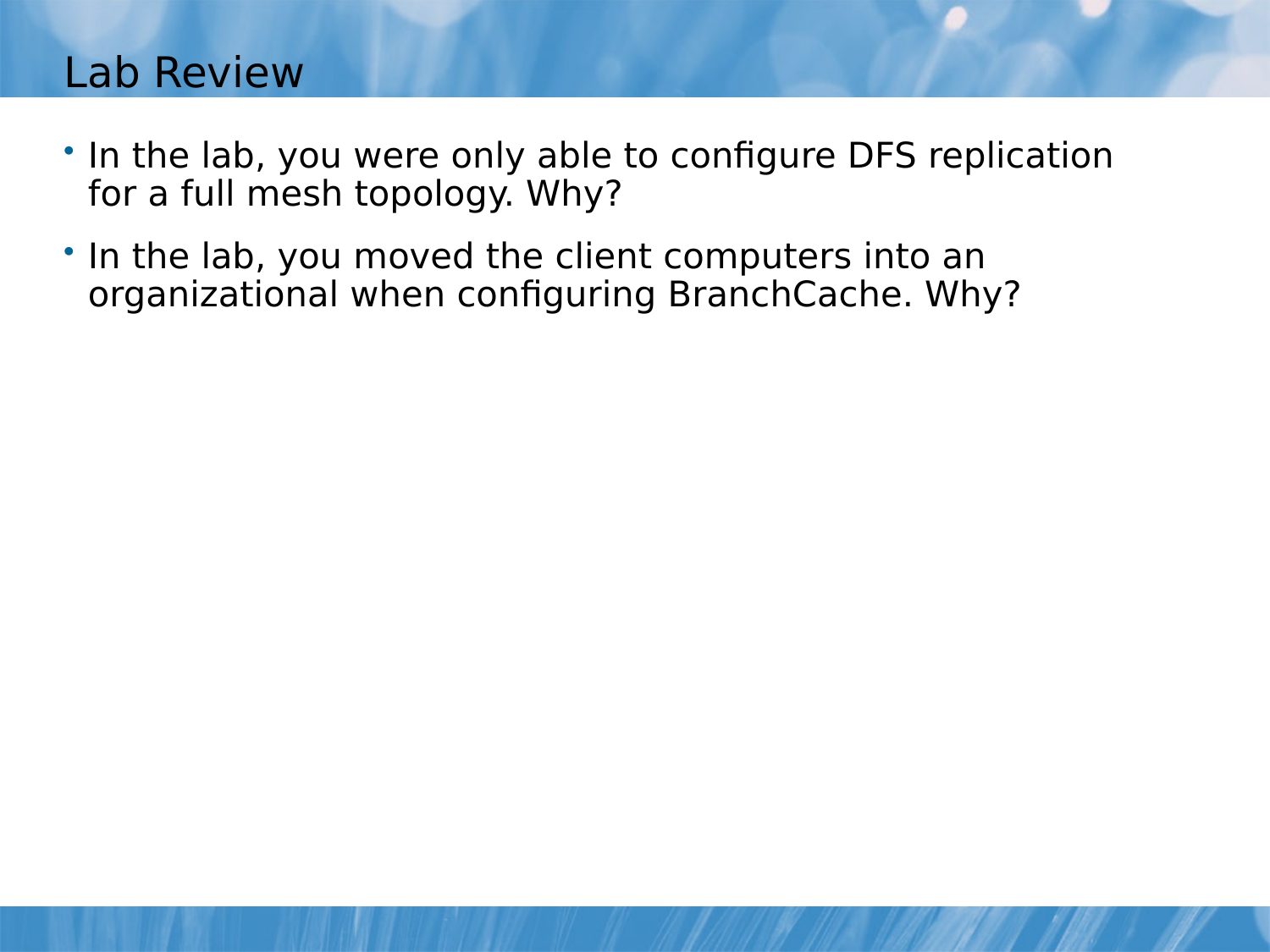

# Lab Review
In the lab, you were only able to configure DFS replication for a full mesh topology. Why?
In the lab, you moved the client computers into an organizational when configuring BranchCache. Why?